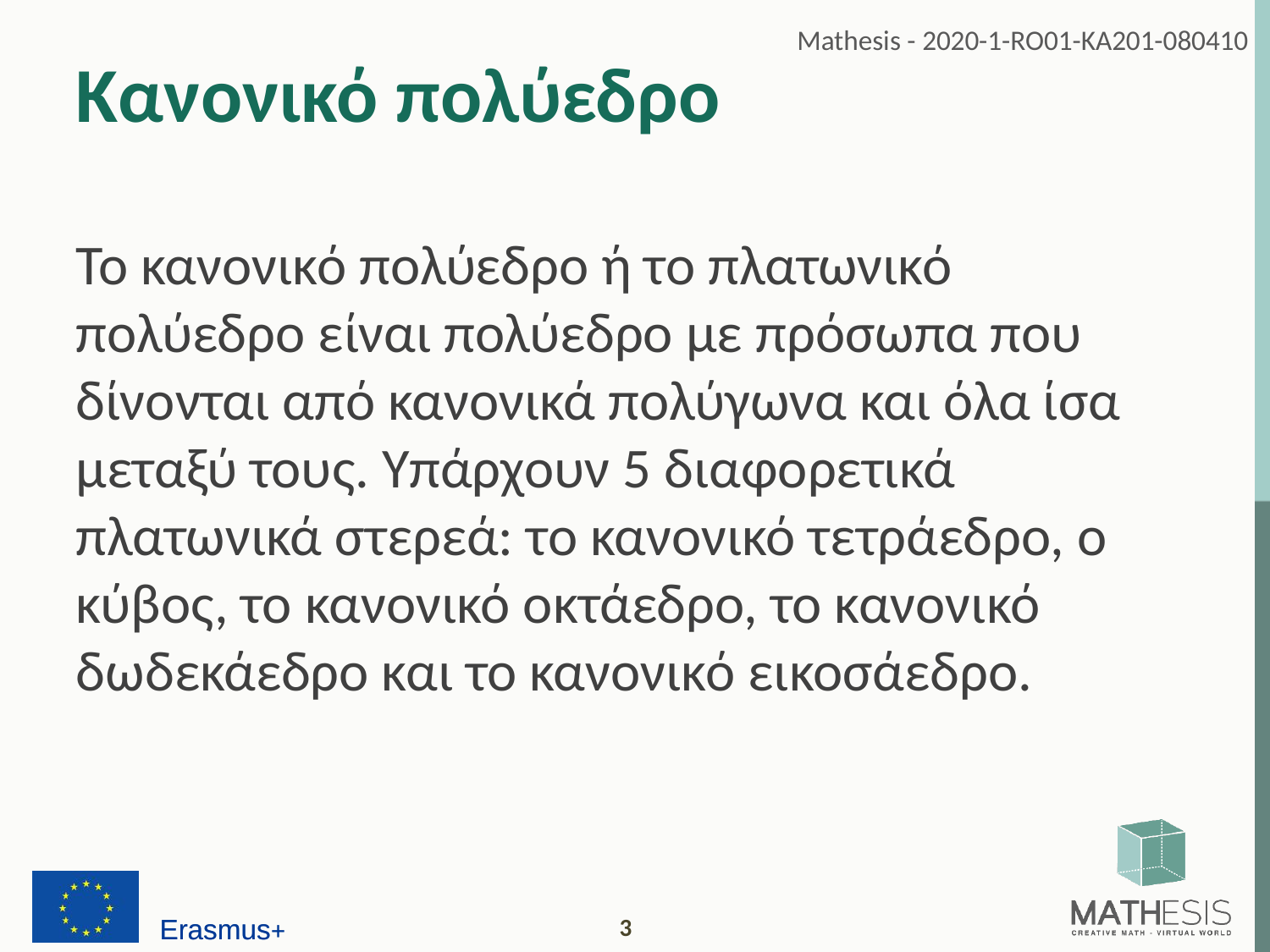

# Κανονικό πολύεδρο

Το κανονικό πολύεδρο ή το πλατωνικό πολύεδρο είναι πολύεδρο με πρόσωπα που δίνονται από κανονικά πολύγωνα και όλα ίσα μεταξύ τους. Υπάρχουν 5 διαφορετικά πλατωνικά στερεά: το κανονικό τετράεδρο, ο κύβος, το κανονικό οκτάεδρο, το κανονικό δωδεκάεδρο και το κανονικό εικοσάεδρο.